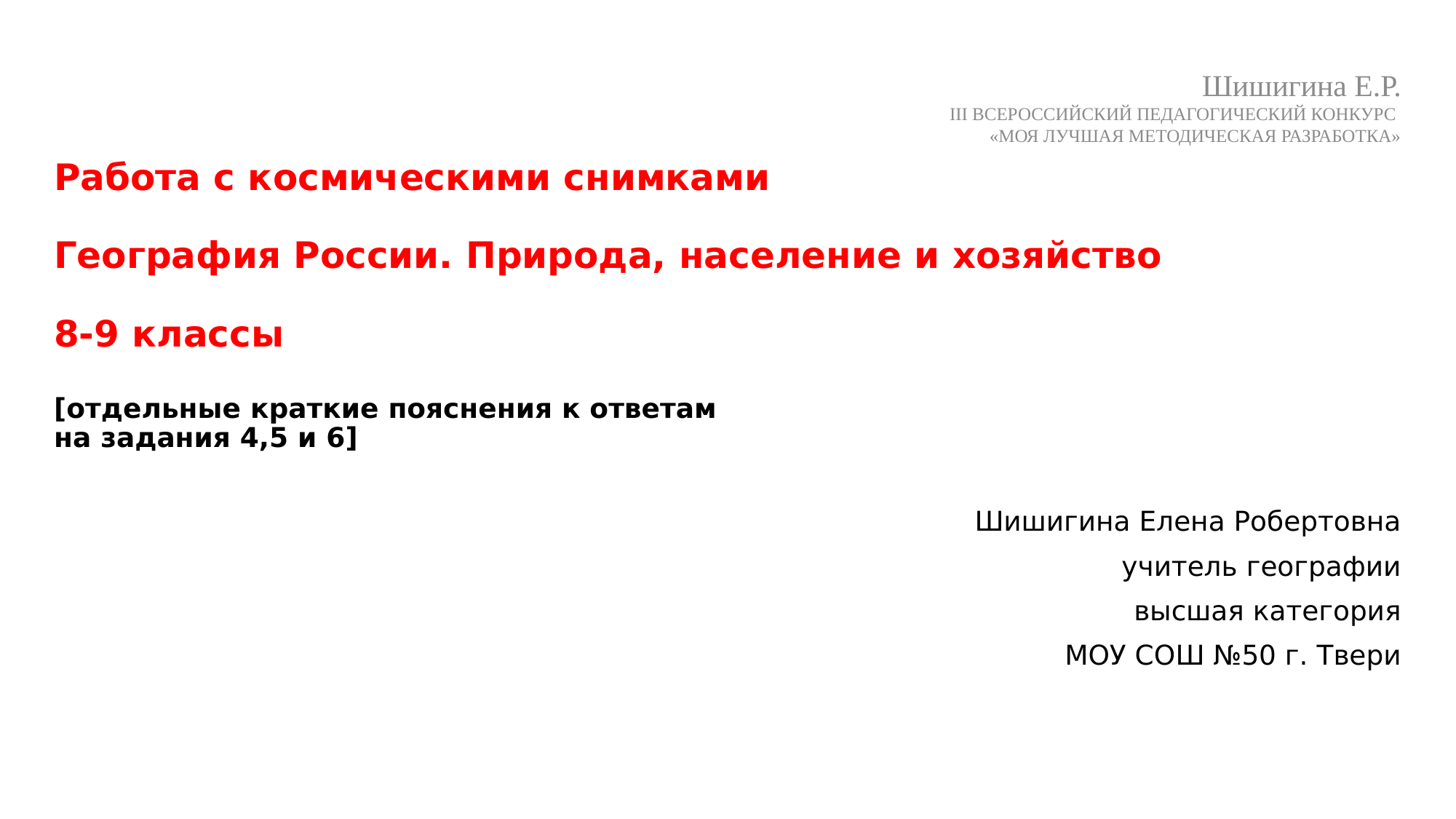

Шишигина Е.Р.
III ВСЕРОССИЙСКИЙ ПЕДАГОГИЧЕСКИЙ КОНКУРС
«МОЯ ЛУЧШАЯ МЕТОДИЧЕСКАЯ РАЗРАБОТКА»

# Работа с космическими снимками География России. Природа, население и хозяйство 8-9 классы [отдельные краткие пояснения к ответам на задания 4,5 и 6]
Шишигина Елена Робертовна
учитель географии
высшая категория
МОУ СОШ №50 г. Твери